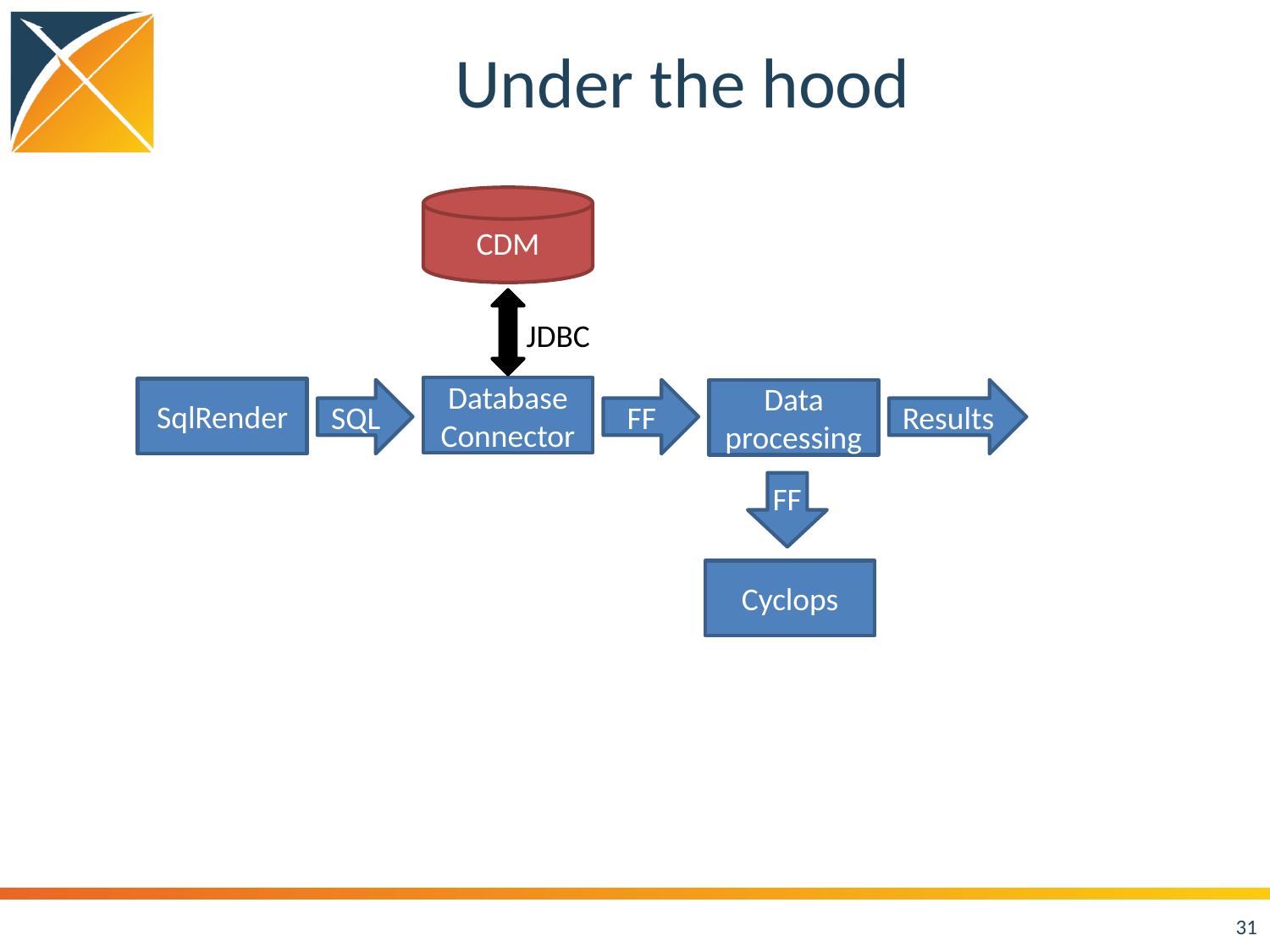

# Under the hood
CDM

JDBC
Database
Connector
SqlRender
SQL
FF
Data processing
Results

FF
Cyclops
31